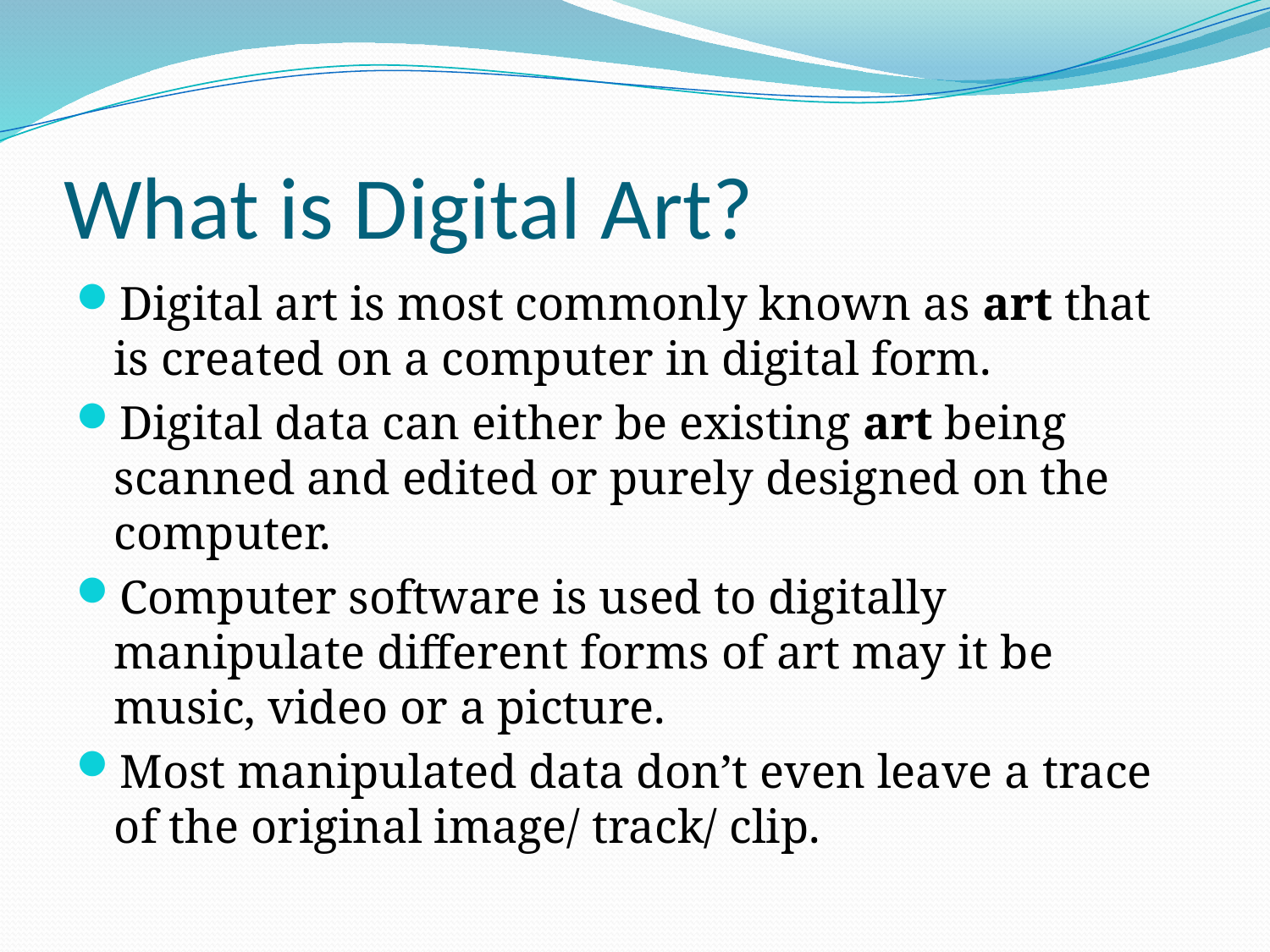

# What is Digital Art?
Digital art is most commonly known as art that is created on a computer in digital form.
Digital data can either be existing art being scanned and edited or purely designed on the computer.
Computer software is used to digitally manipulate different forms of art may it be music, video or a picture.
Most manipulated data don’t even leave a trace of the original image/ track/ clip.